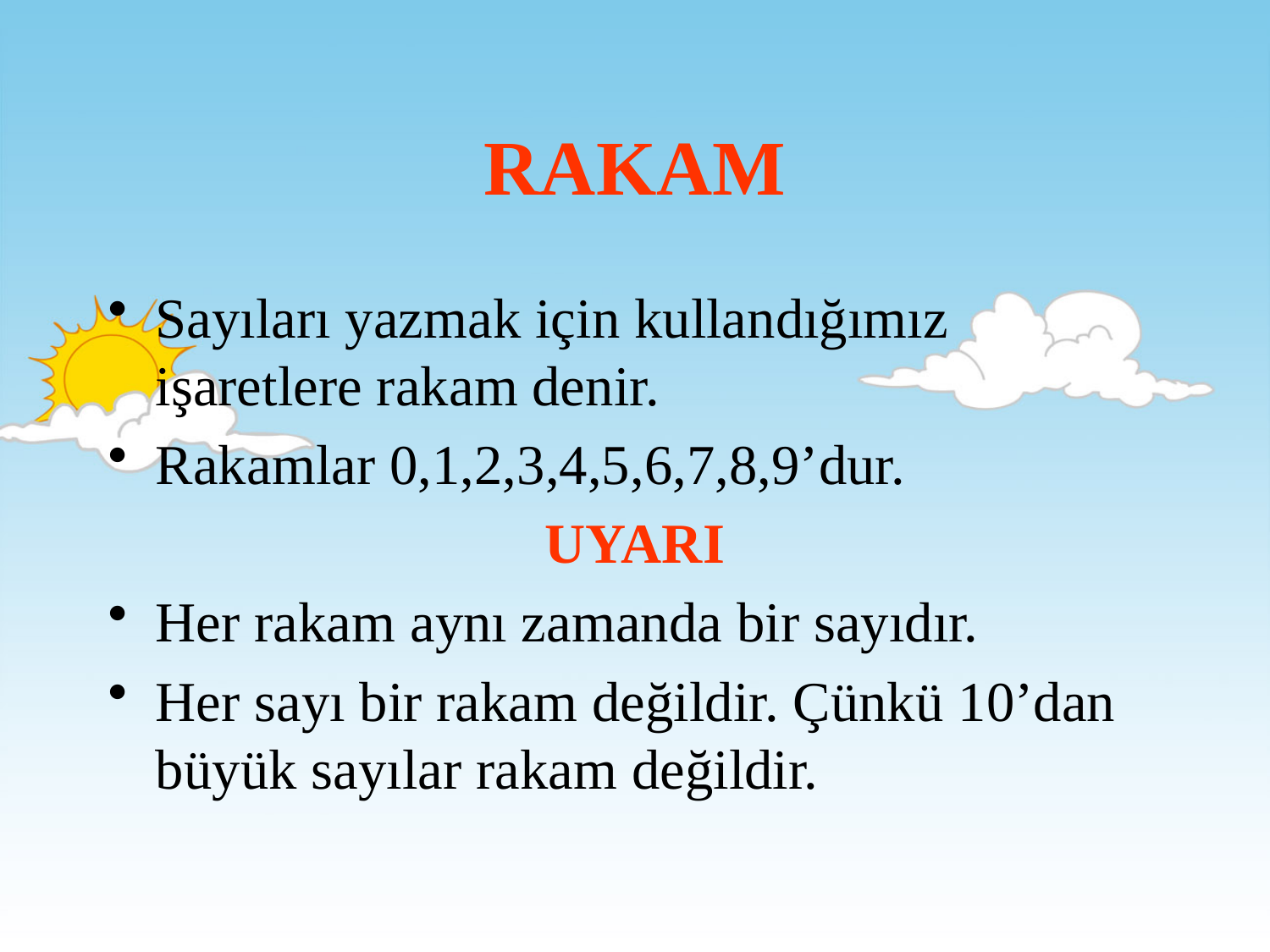

# RAKAM
Sayıları yazmak için kullandığımız işaretlere rakam denir.
Rakamlar 0,1,2,3,4,5,6,7,8,9’dur.
UYARI
Her rakam aynı zamanda bir sayıdır.
Her sayı bir rakam değildir. Çünkü 10’dan büyük sayılar rakam değildir.